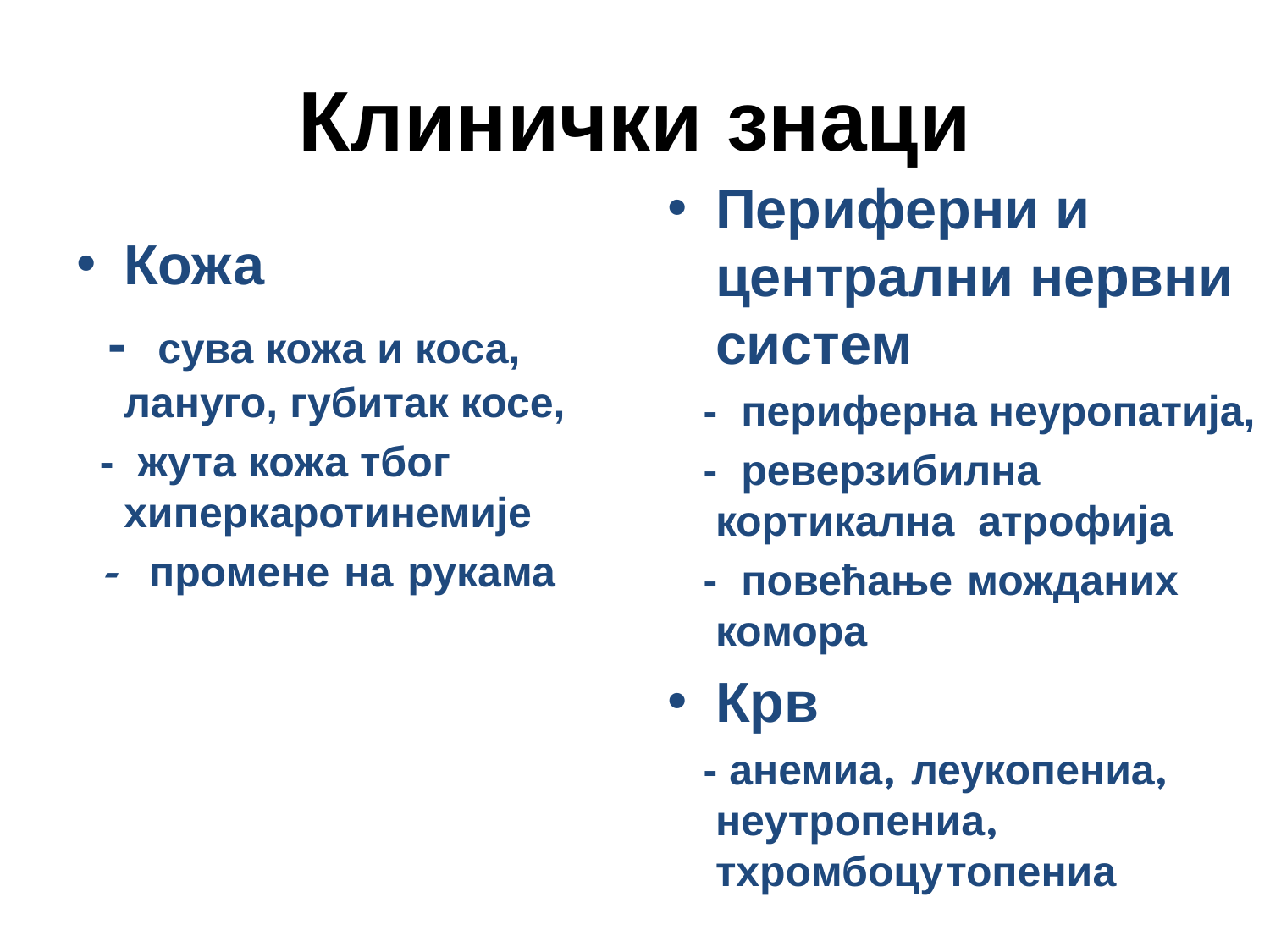

# Клинички знаци
Периферни и централни нервни систем
   -  периферна неуропатија,
   -  реверзибилна кортикална  атрофија
   -  повећање можданих комора
Крв
   - анемиа, леукопениа, неутропениа, тхромбоцyтопениа
Кожа
  -  сува кожа и коса, лануго, губитак косе,
  -  жута кожа тбог хиперкаротинемије
  -  промене на рукама